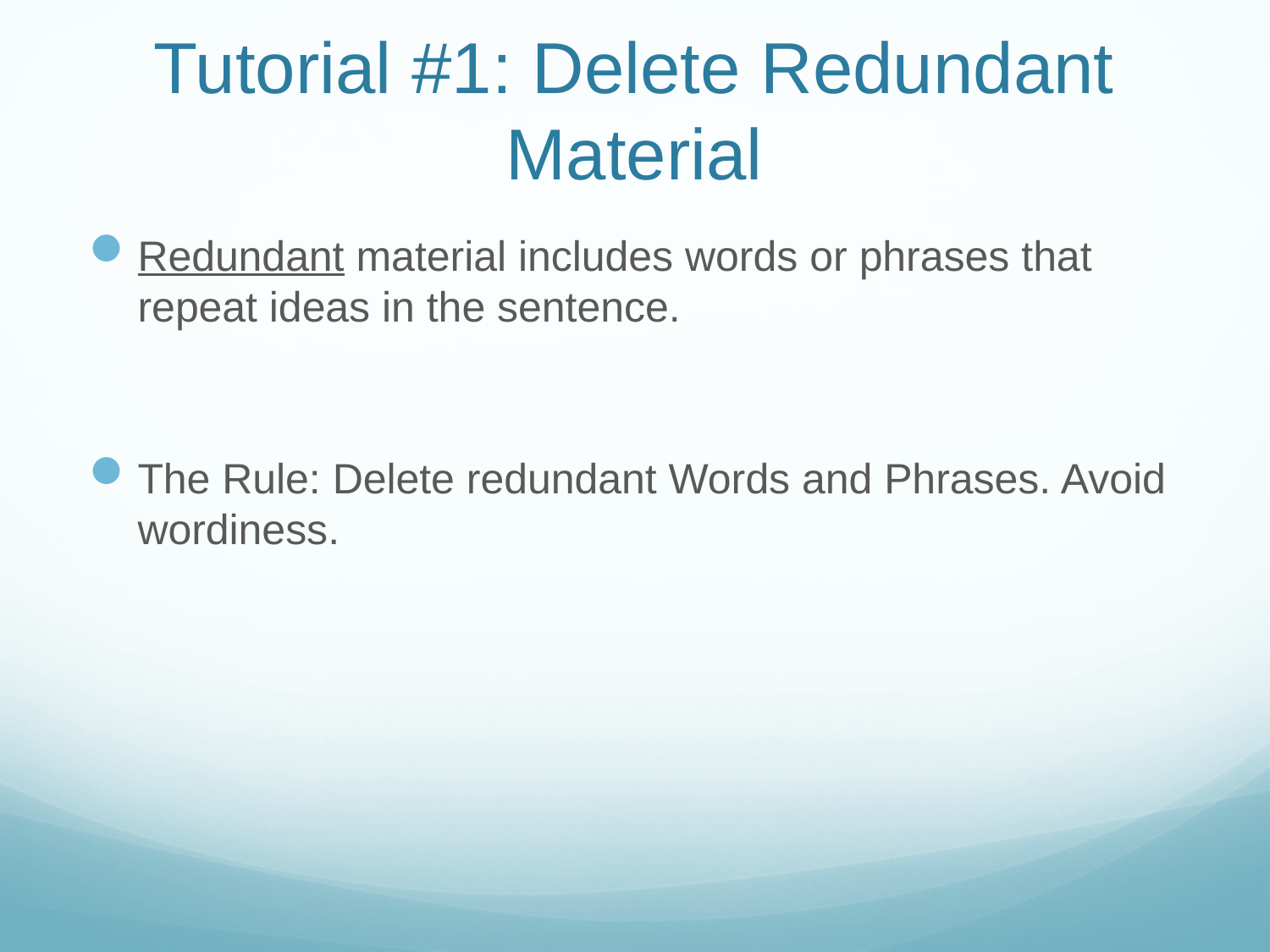

# Tutorial #1: Delete Redundant Material
Redundant material includes words or phrases that repeat ideas in the sentence.

The Rule: Delete redundant Words and Phrases. Avoid wordiness.